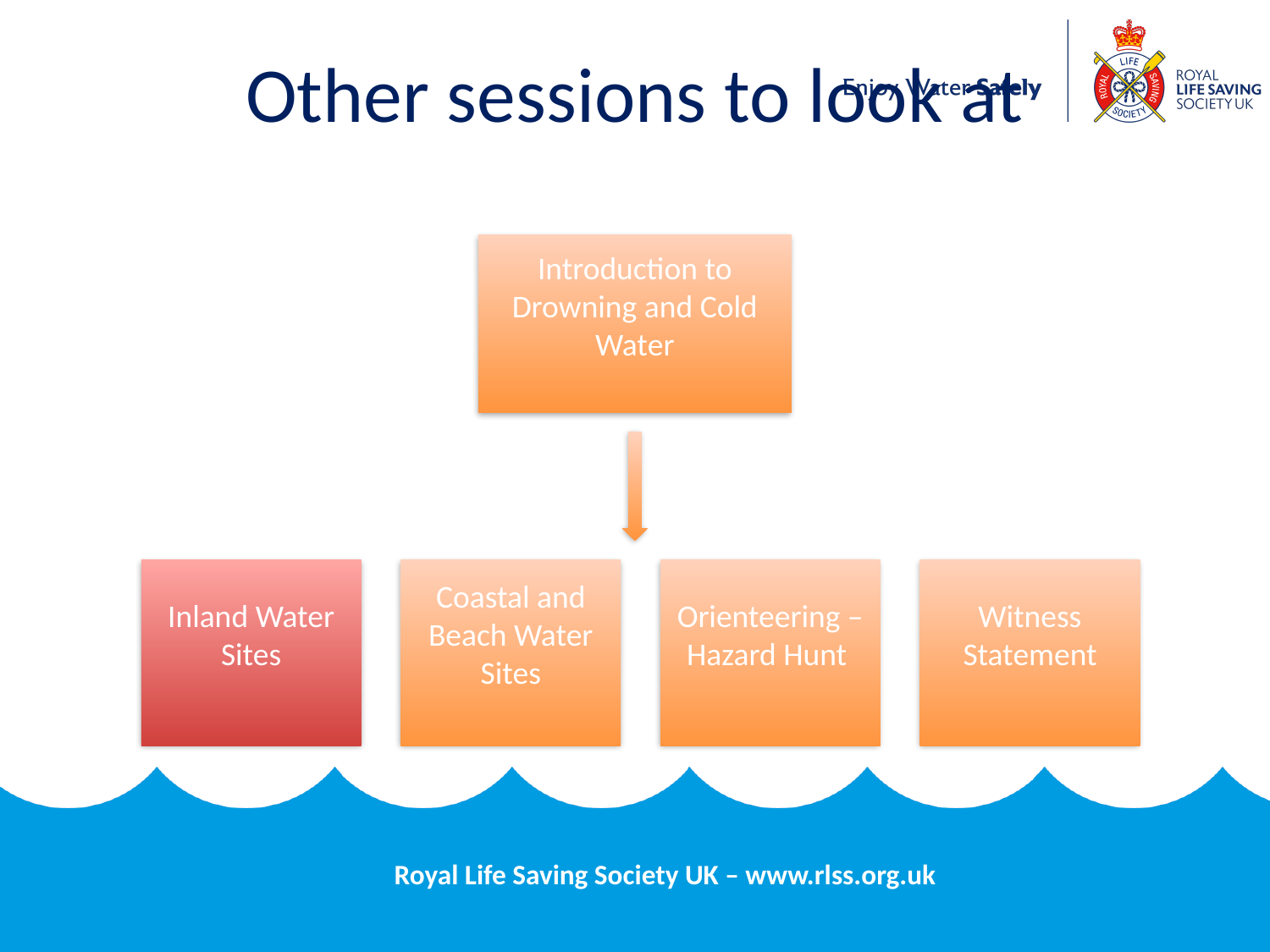

# Other sessions to look at
Introduction to Drowning and Cold Water

Inland Water Sites

Coastal and Beach Water Sites

Orienteering –
Hazard Hunt

Witness Statement